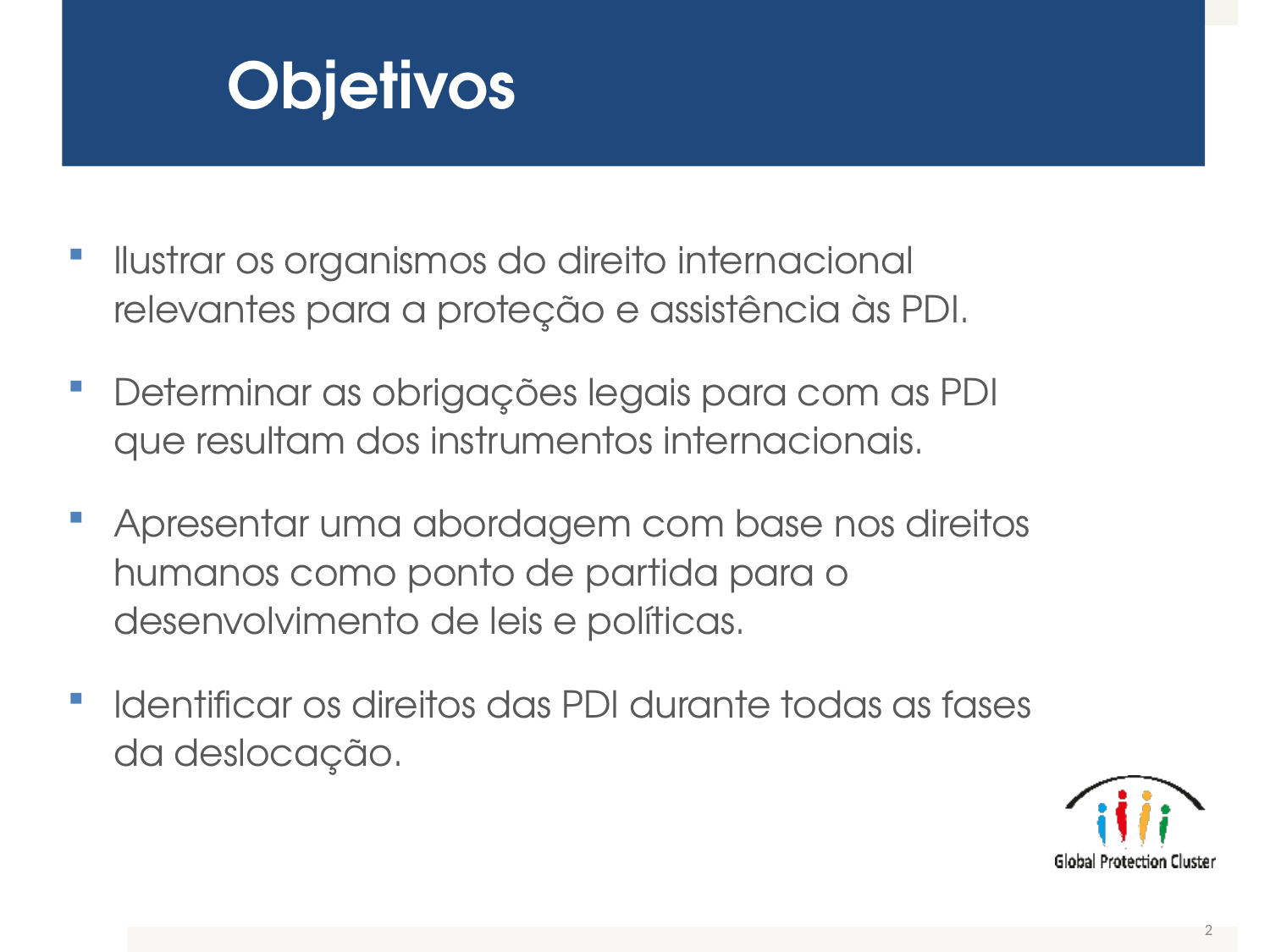

# Objetivos
Ilustrar os organismos do direito internacional relevantes para a proteção e assistência às PDI.
Determinar as obrigações legais para com as PDI que resultam dos instrumentos internacionais.
Apresentar uma abordagem com base nos direitos humanos como ponto de partida para o desenvolvimento de leis e políticas.
Identificar os direitos das PDI durante todas as fases da deslocação.